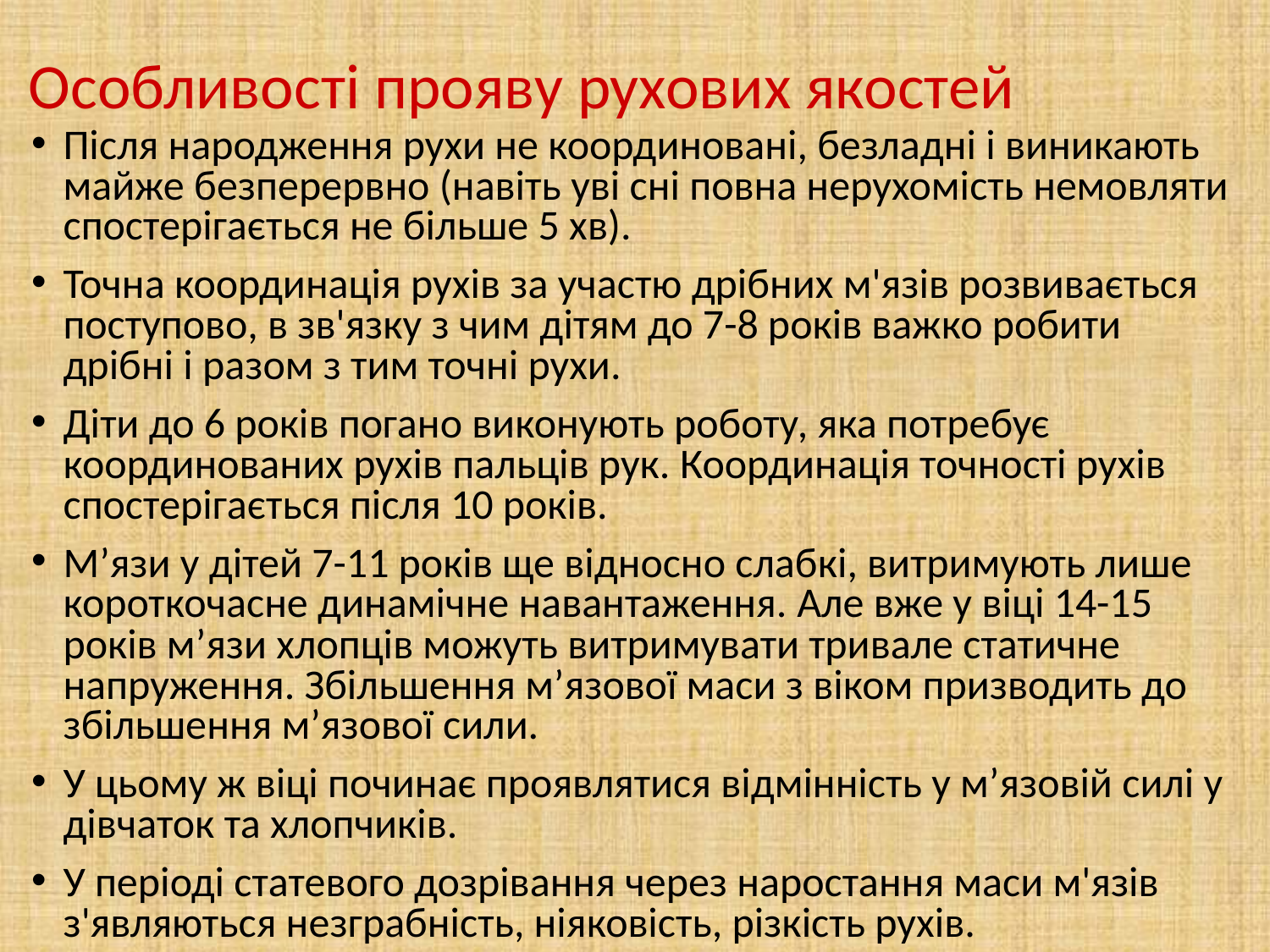

# Особливості прояву рухових якостей
Після народження рухи не координовані, безладні і виникають майже безперервно (навіть уві сні повна нерухомість немовляти спостерігається не більше 5 хв).
Точна координація рухів за участю дрібних м'язів розвивається поступово, в зв'язку з чим дітям до 7-8 років важко робити дрібні і разом з тим точні рухи.
Діти до 6 років погано виконують роботу, яка потребує координованих рухів пальців рук. Координація точності рухів спостерігається після 10 років.
М’язи у дітей 7-11 років ще відносно слабкі, витримують лише короткочасне динамічне навантаження. Але вже у віці 14-15 років м’язи хлопців можуть витримувати тривале статичне напруження. Збільшення м’язової маси з віком призводить до збільшення м’язової сили.
У цьому ж віці починає проявлятися відмінність у м’язовій силі у дівчаток та хлопчиків.
У періоді статевого дозрівання через наростання маси м'язів з'являються незграбність, ніяковість, різкість рухів.